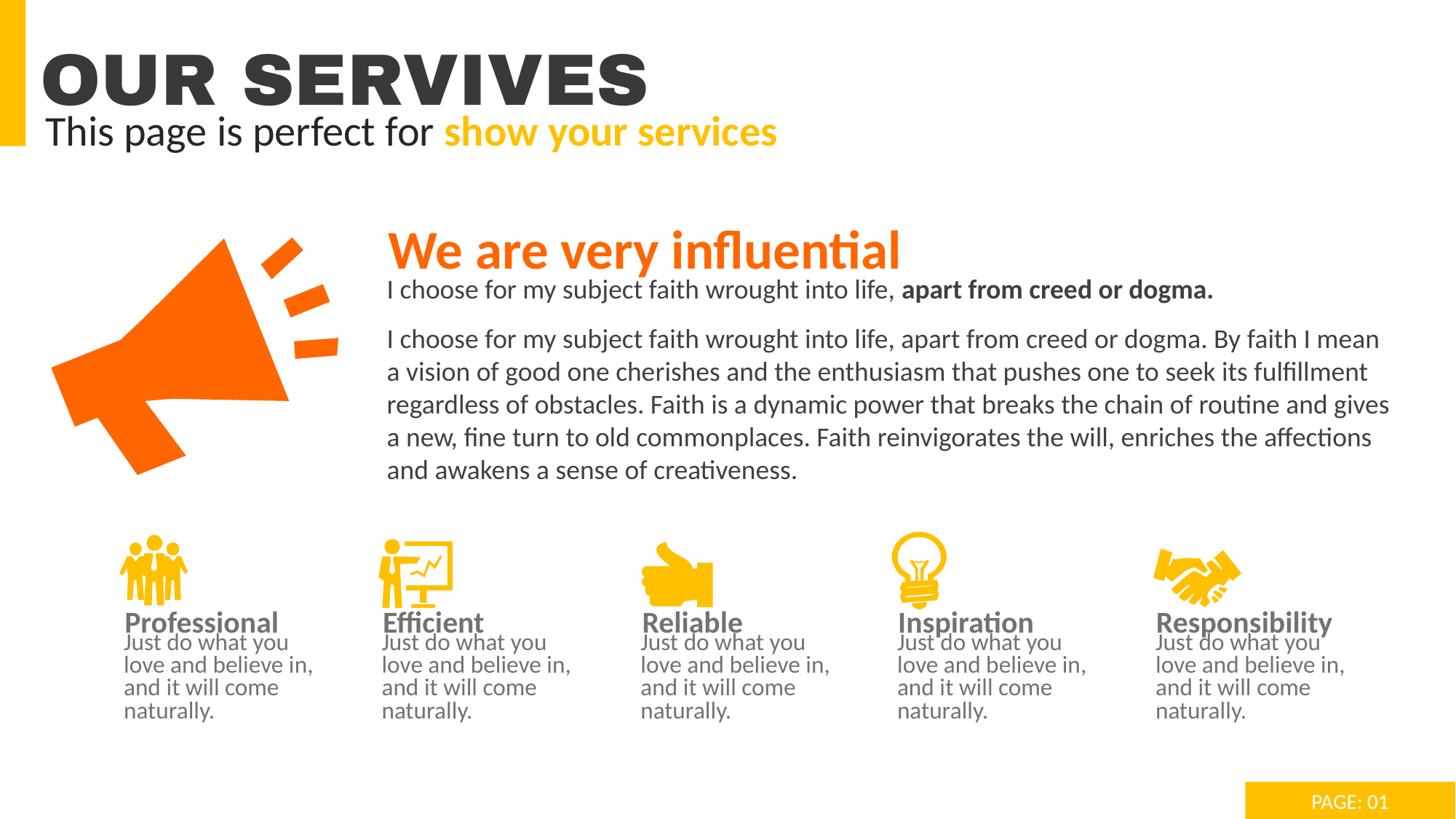

OUR SERVIVES
This page is perfect for show your services
We are very influential

I choose for my subject faith wrought into life, apart from creed or dogma.
I choose for my subject faith wrought into life, apart from creed or dogma. By faith I mean a vision of good one cherishes and the enthusiasm that pushes one to seek its fulfillment regardless of obstacles. Faith is a dynamic power that breaks the chain of routine and gives a new, fine turn to old commonplaces. Faith reinvigorates the will, enriches the affections and awakens a sense of creativeness.

Inspiration

Professional

Efficient

Reliable

Responsibility
Just do what you love and believe in, and it will come naturally.
Just do what you love and believe in, and it will come naturally.
Just do what you love and believe in, and it will come naturally.
Just do what you love and believe in, and it will come naturally.
Just do what you love and believe in, and it will come naturally.
PAGE: 01